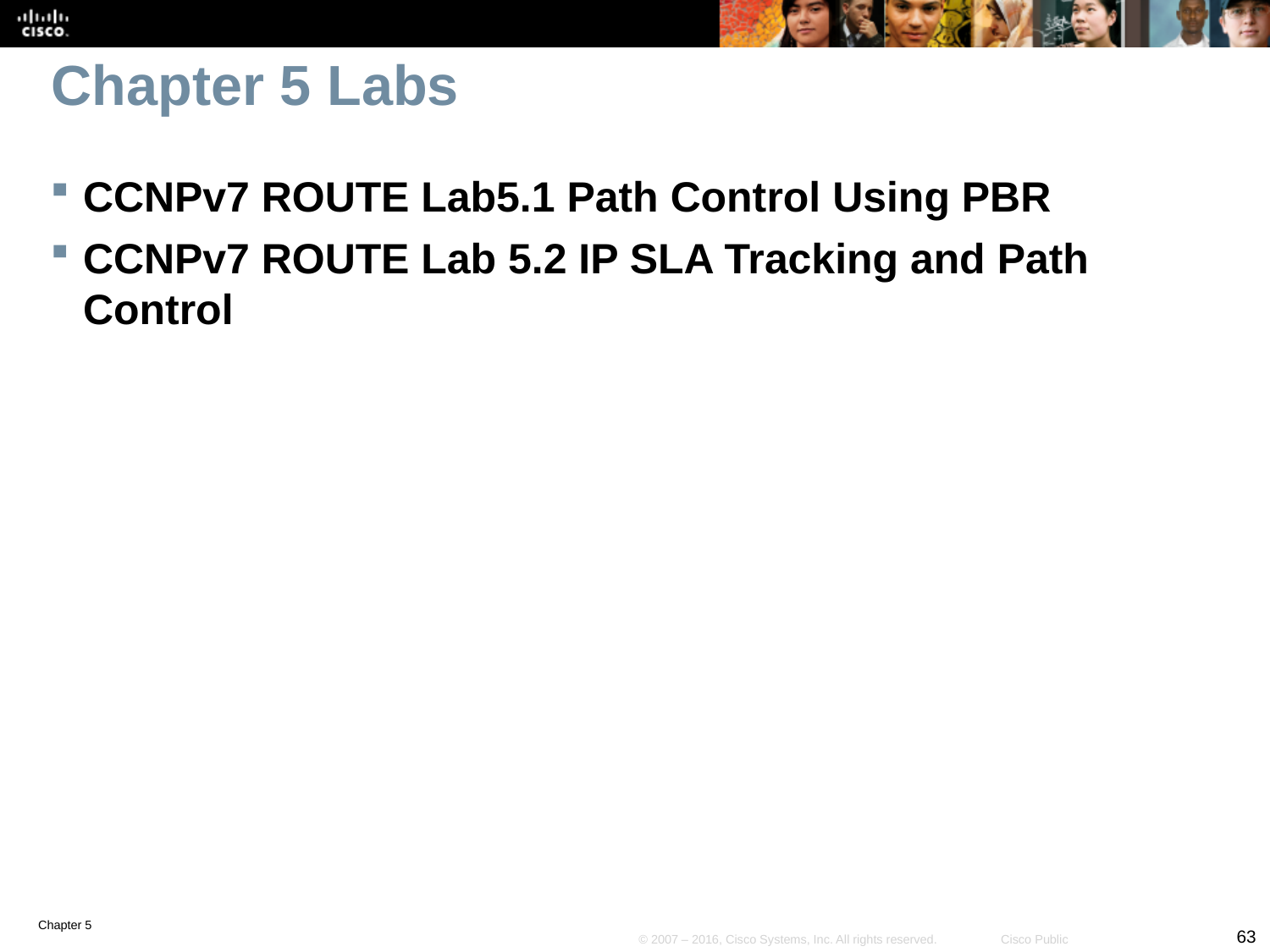

# Chapter 5 Labs
CCNPv7 ROUTE Lab5.1 Path Control Using PBR
CCNPv7 ROUTE Lab 5.2 IP SLA Tracking and Path Control